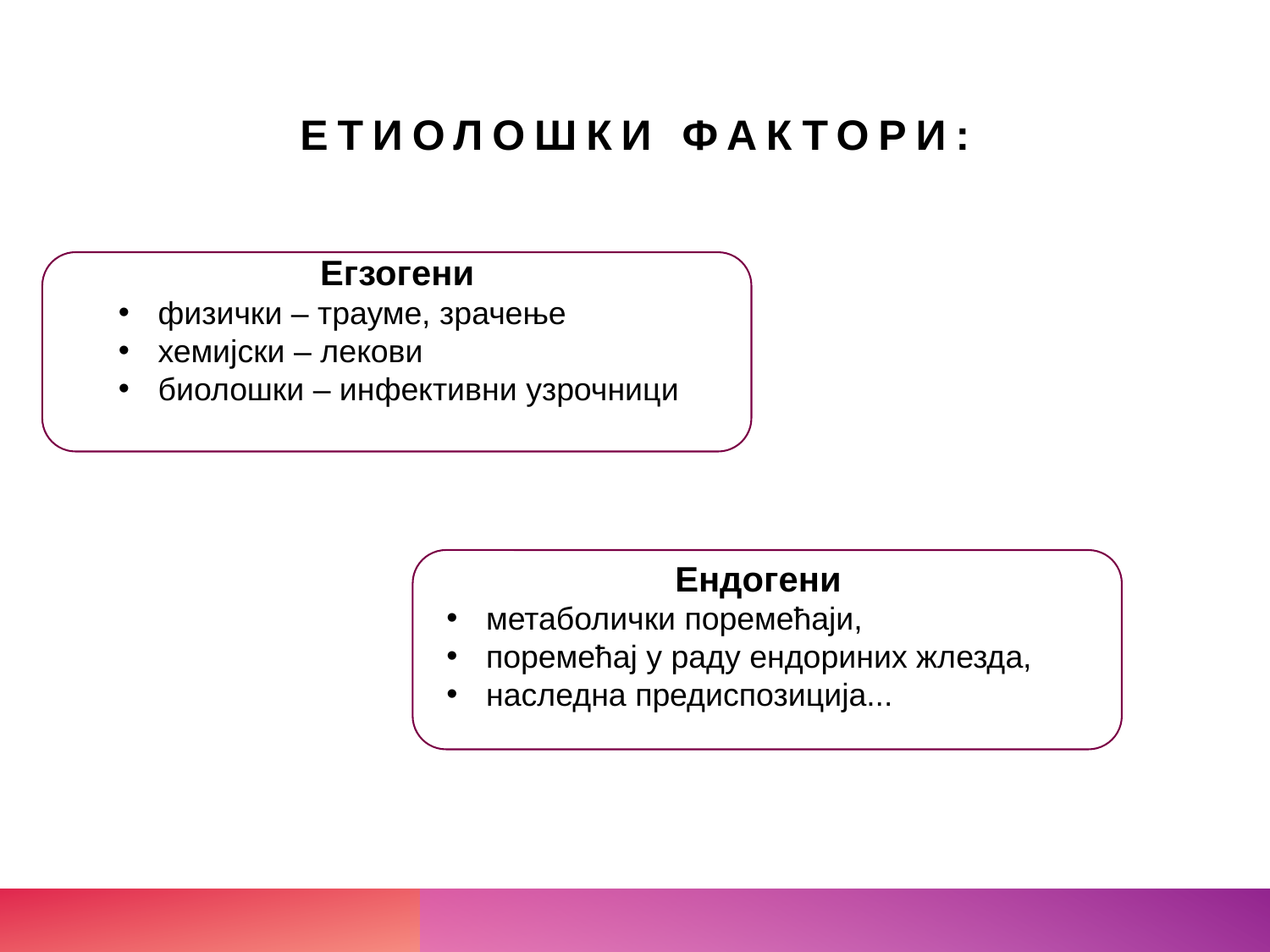

# Етиолошки фактори:
Егзогени
физички – трауме, зрачење
хемијски – лекови
биолошки – инфективни узрочници

Ендогени
метаболички поремећаји,
поремећај у раду ендориних жлезда,
наследна предиспозиција...